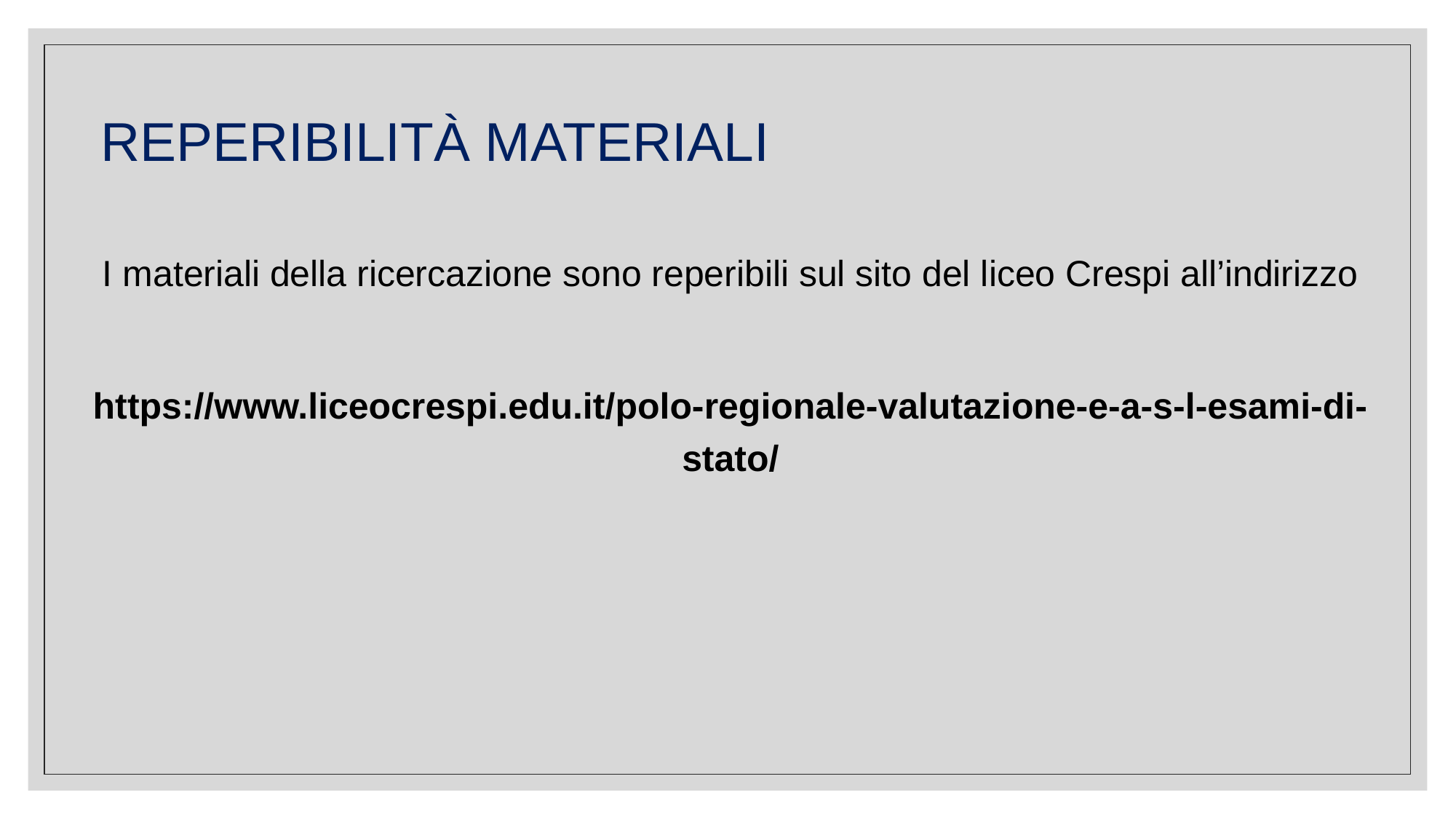

# REPERIBILITÀ MATERIALI
I materiali della ricercazione sono reperibili sul sito del liceo Crespi all’indirizzo

https://www.liceocrespi.edu.it/polo-regionale-valutazione-e-a-s-l-esami-di-stato/